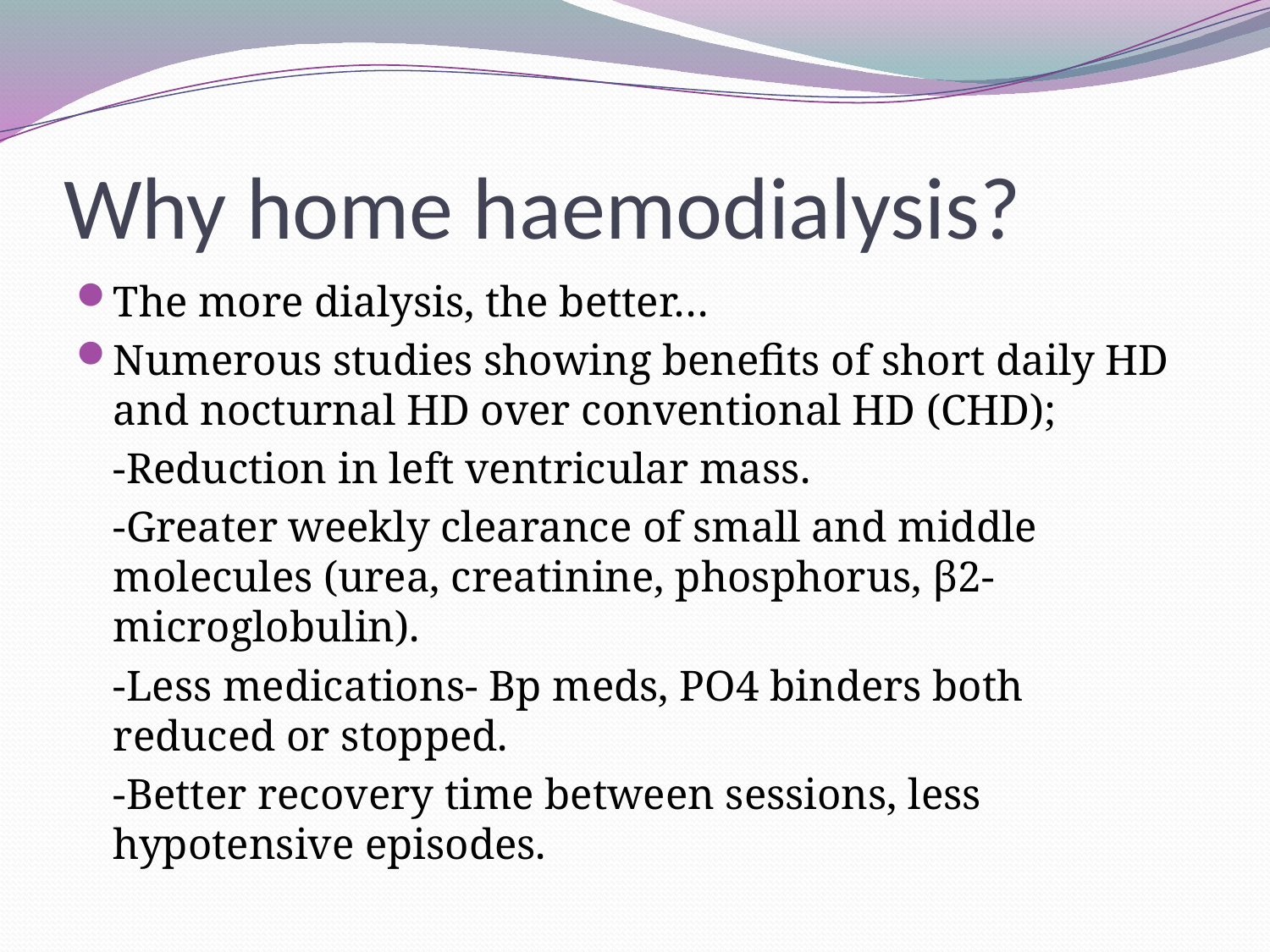

# Why home haemodialysis?
The more dialysis, the better…
Numerous studies showing benefits of short daily HD and nocturnal HD over conventional HD (CHD);
	-Reduction in left ventricular mass.
	-Greater weekly clearance of small and middle molecules (urea, creatinine, phosphorus, β2-microglobulin).
	-Less medications- Bp meds, PO4 binders both reduced or stopped.
	-Better recovery time between sessions, less hypotensive episodes.